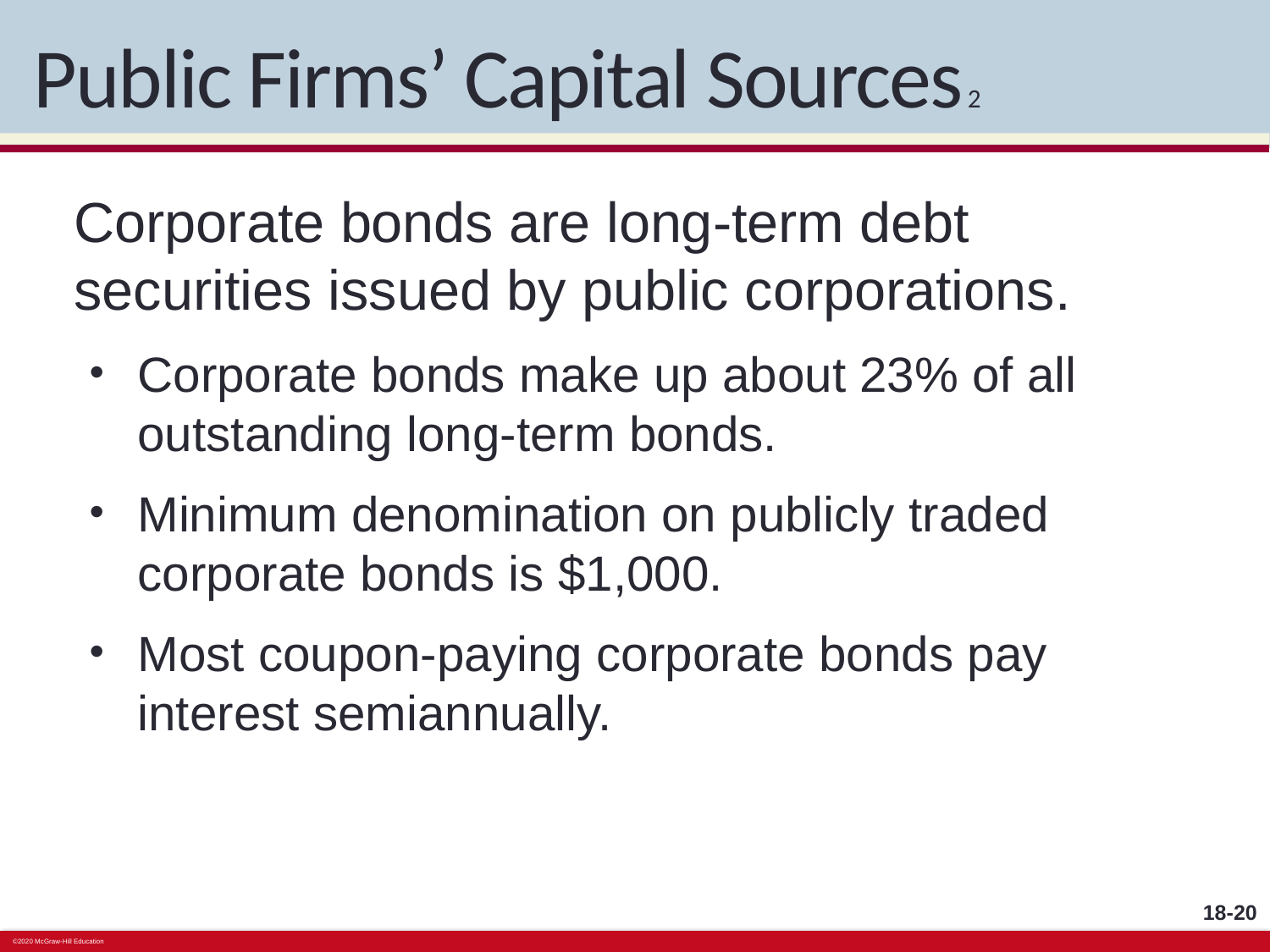

# Public Firms’ Capital Sources 2
Corporate bonds are long-term debt securities issued by public corporations.
Corporate bonds make up about 23% of all outstanding long-term bonds.
Minimum denomination on publicly traded corporate bonds is $1,000.
Most coupon-paying corporate bonds pay interest semiannually.